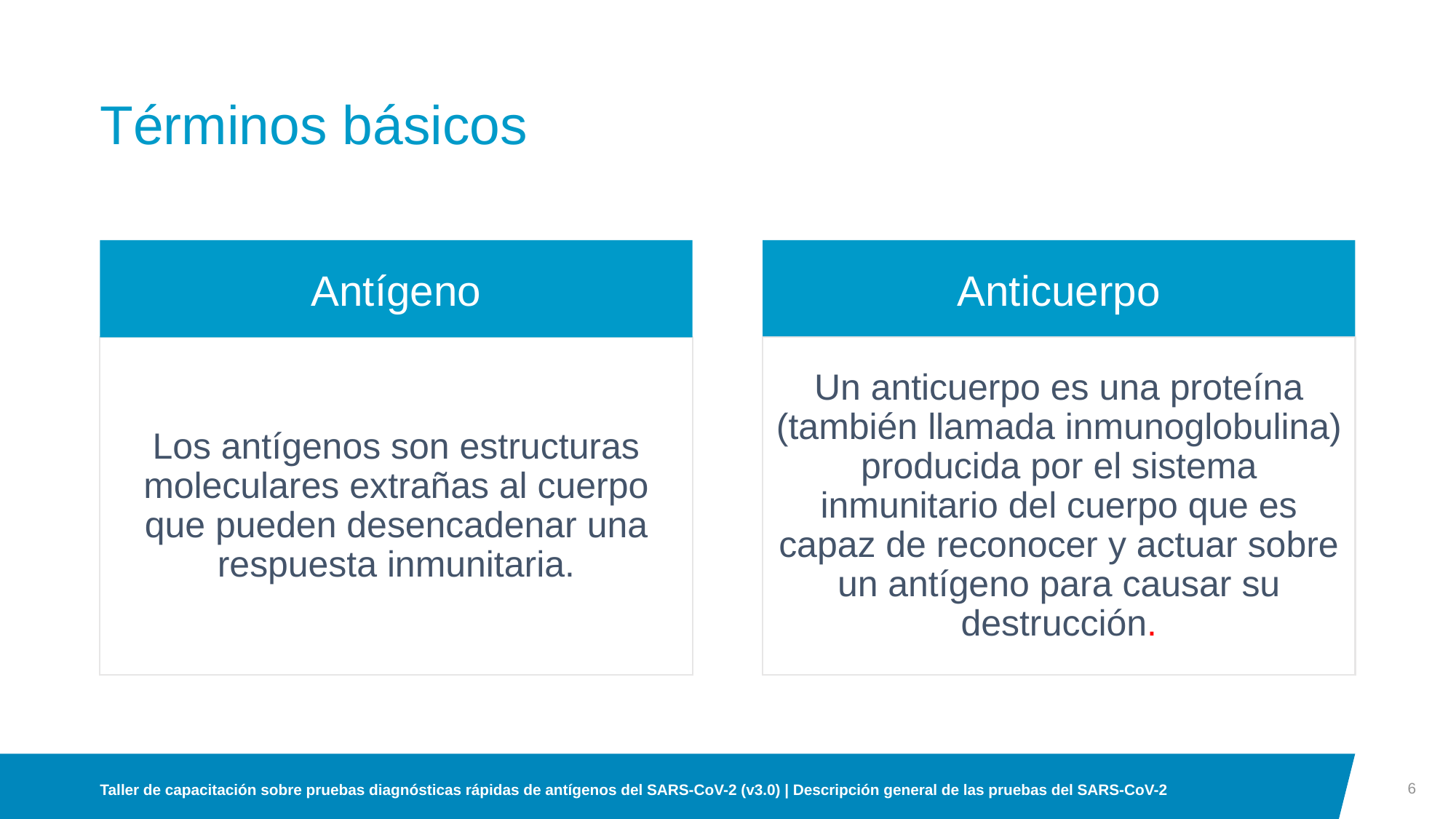

# Términos básicos
Antígeno
Anticuerpo
Los antígenos son estructuras moleculares extrañas al cuerpo que pueden desencadenar una respuesta inmunitaria.
Un anticuerpo es una proteína (también llamada inmunoglobulina) producida por el sistema inmunitario del cuerpo que es capaz de reconocer y actuar sobre un antígeno para causar su destrucción.
6
Taller de capacitación sobre pruebas diagnósticas rápidas de antígenos del SARS-CoV-2 (v3.0) | Descripción general de las pruebas del SARS-CoV-2